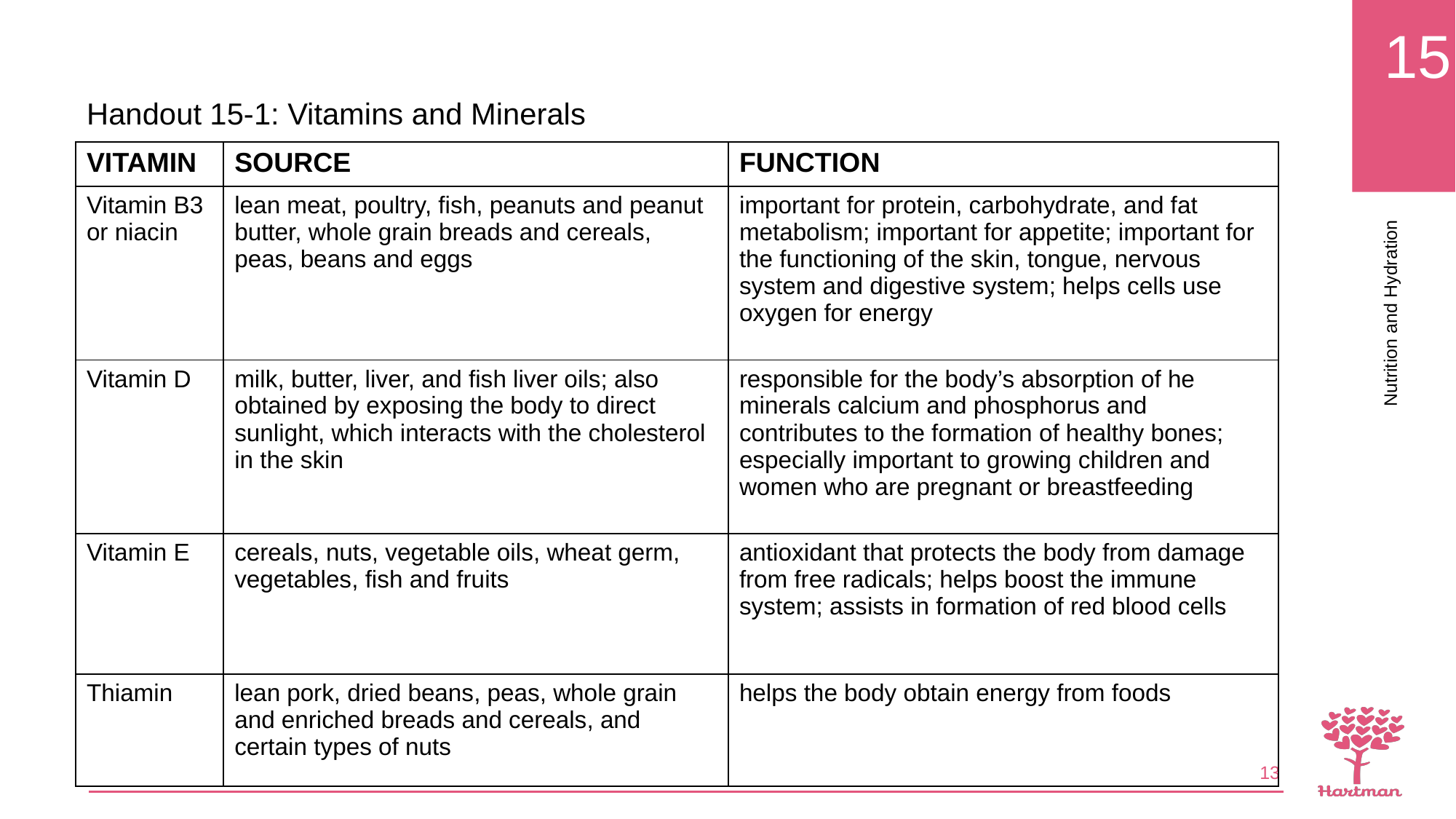

Handout 15-1: Vitamins and Minerals

| VITAMIN | SOURCE | FUNCTION |
| --- | --- | --- |
| Vitamin B3 or niacin | lean meat, poultry, fish, peanuts and peanut butter, whole grain breads and cereals, peas, beans and eggs | important for protein, carbohydrate, and fat metabolism; important for appetite; important for the functioning of the skin, tongue, nervous system and digestive system; helps cells use oxygen for energy |
| Vitamin D | milk, butter, liver, and fish liver oils; also obtained by exposing the body to direct sunlight, which interacts with the cholesterol in the skin | responsible for the body’s absorption of he minerals calcium and phosphorus and contributes to the formation of healthy bones; especially important to growing children and women who are pregnant or breastfeeding |
| Vitamin E | cereals, nuts, vegetable oils, wheat germ, vegetables, fish and fruits | antioxidant that protects the body from damage from free radicals; helps boost the immune system; assists in formation of red blood cells |
| Thiamin | lean pork, dried beans, peas, whole grain and enriched breads and cereals, and certain types of nuts | helps the body obtain energy from foods |
13